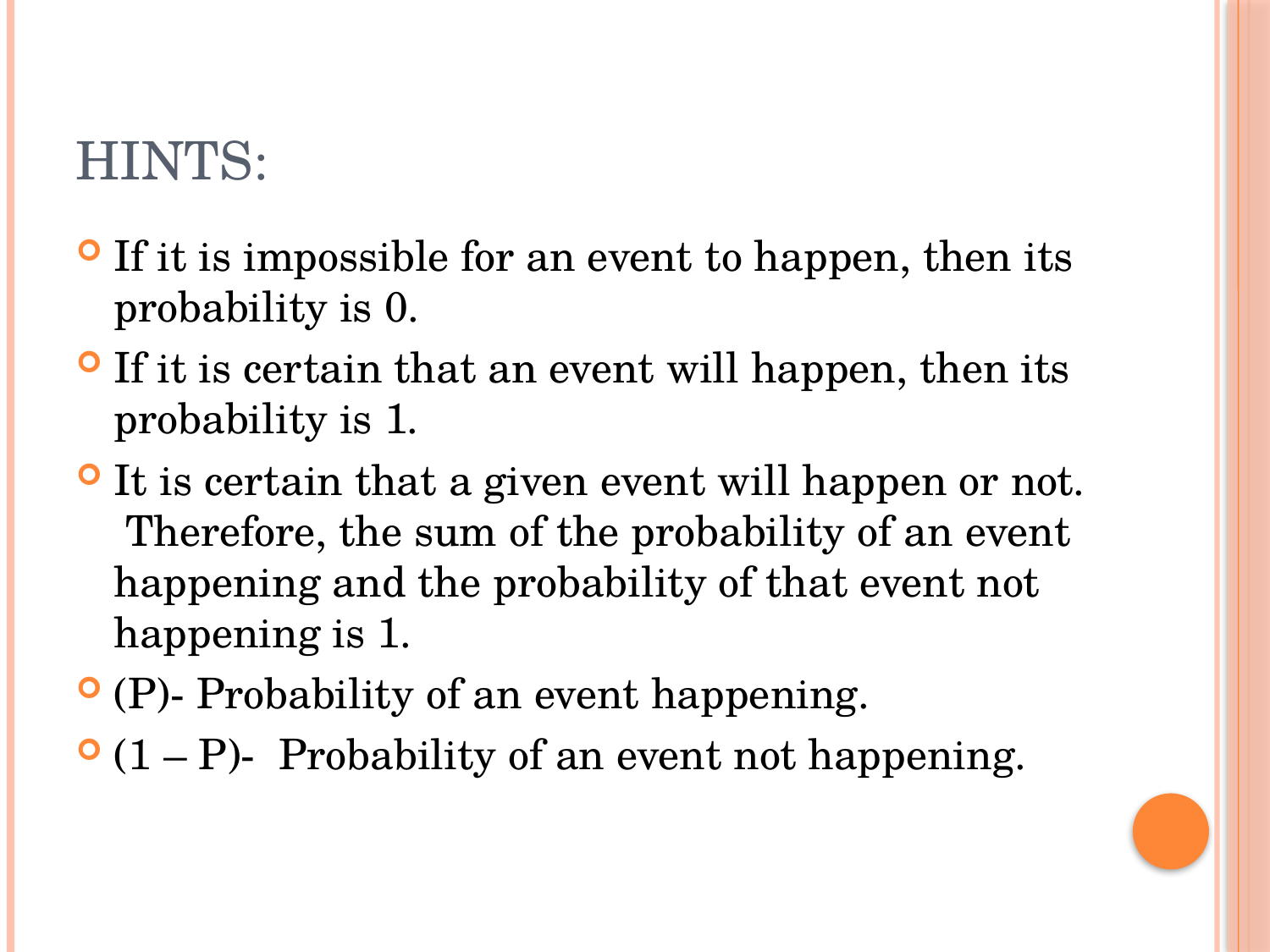

# Hints:
If it is impossible for an event to happen, then its probability is 0.
If it is certain that an event will happen, then its probability is 1.
It is certain that a given event will happen or not.  Therefore, the sum of the probability of an event happening and the probability of that event not happening is 1.
(P)- Probability of an event happening.
(1 – P)-  Probability of an event not happening.